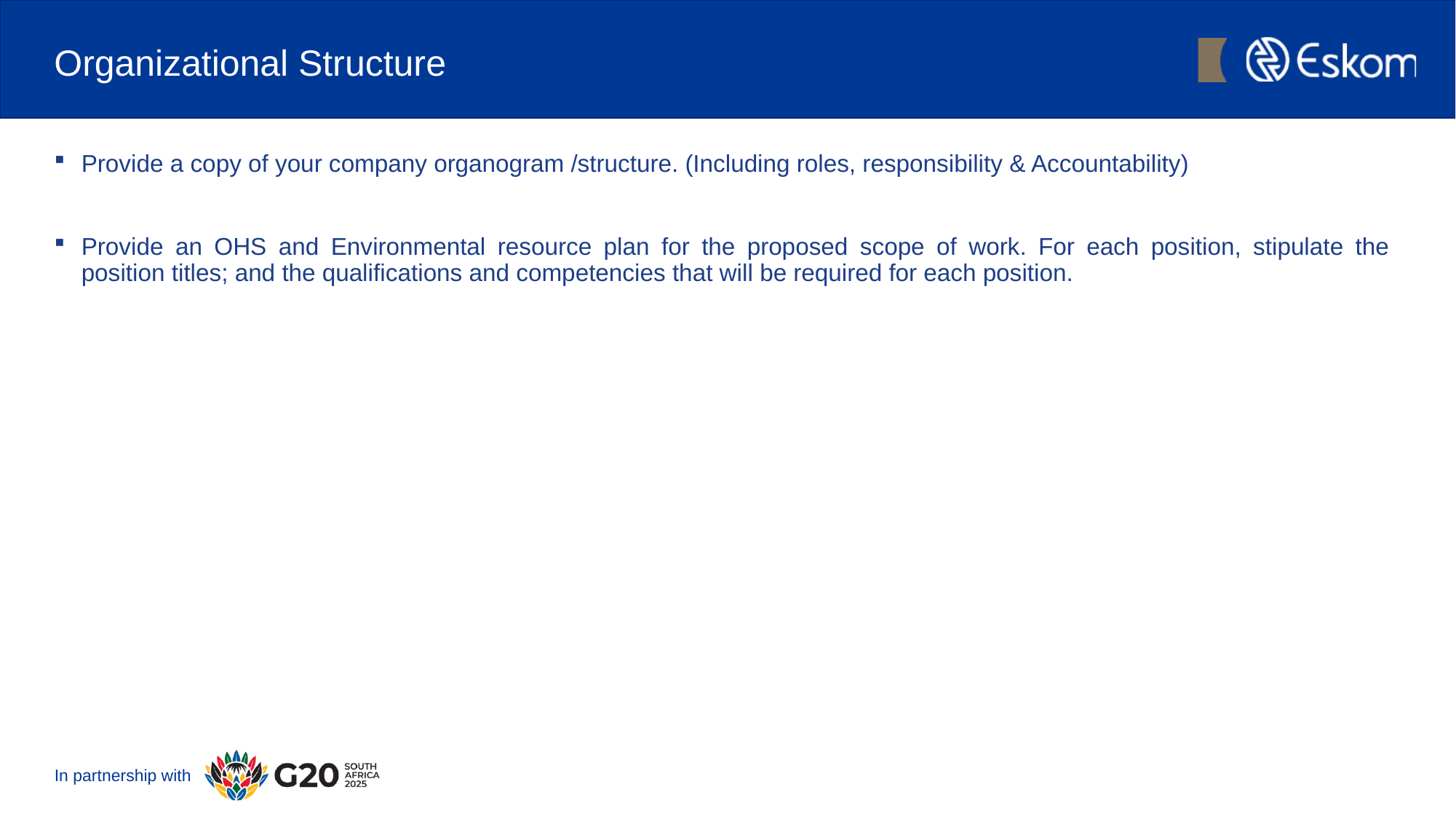

# Organizational Structure
Provide a copy of your company organogram /structure. (Including roles, responsibility & Accountability)

Provide an OHS and Environmental resource plan for the proposed scope of work. For each position, stipulate the position titles; and the qualifications and competencies that will be required for each position.